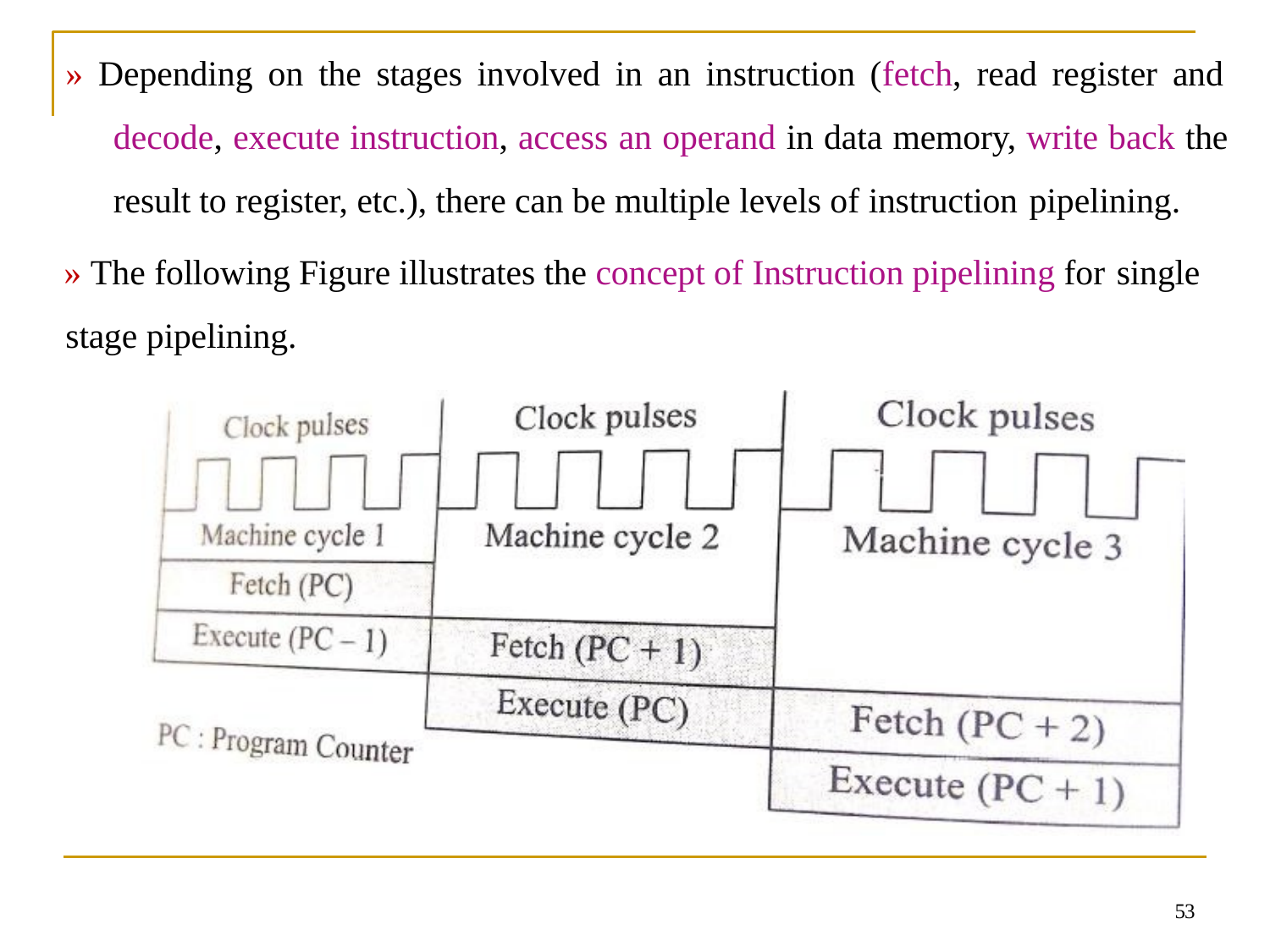

» Depending on the stages involved in an instruction (fetch, read register and  decode, execute instruction, access an operand in data memory, write back the  result to register, etc.), there can be multiple levels of instruction pipelining.
» The following Figure illustrates the concept of Instruction pipelining for single
stage pipelining.

53